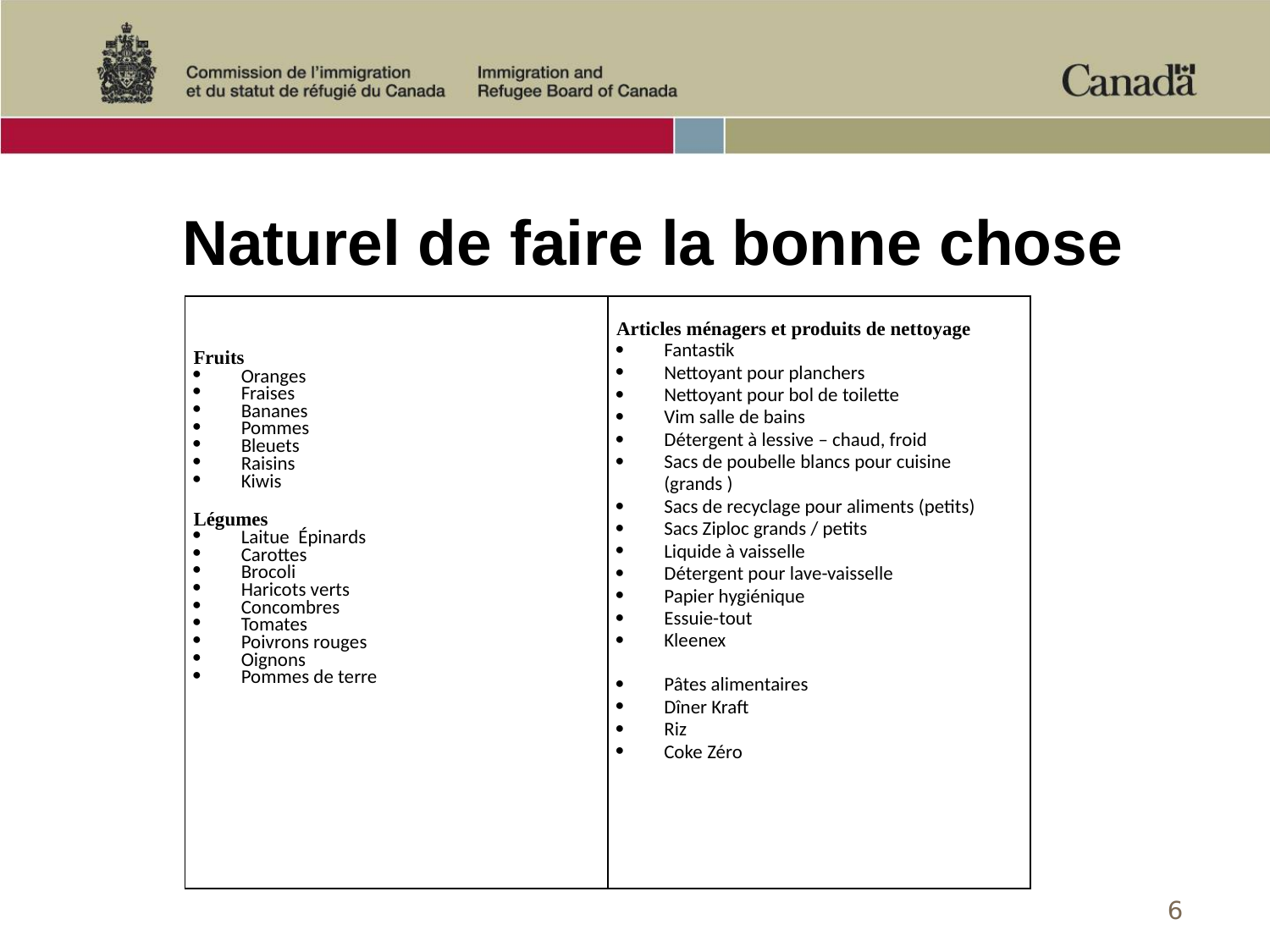

# Naturel de faire la bonne chose
| Fruits Oranges Fraises Bananes Pommes Bleuets Raisins Kiwis   Légumes Laitue Épinards Carottes Brocoli Haricots verts Concombres Tomates Poivrons rouges Oignons Pommes de terre | Articles ménagers et produits de nettoyage Fantastik Nettoyant pour planchers Nettoyant pour bol de toilette Vim salle de bains Détergent à lessive – chaud, froid Sacs de poubelle blancs pour cuisine (grands ) Sacs de recyclage pour aliments (petits) Sacs Ziploc grands / petits Liquide à vaisselle Détergent pour lave-vaisselle Papier hygiénique Essuie-tout Kleenex   Pâtes alimentaires Dîner Kraft Riz Coke Zéro |
| --- | --- |
6